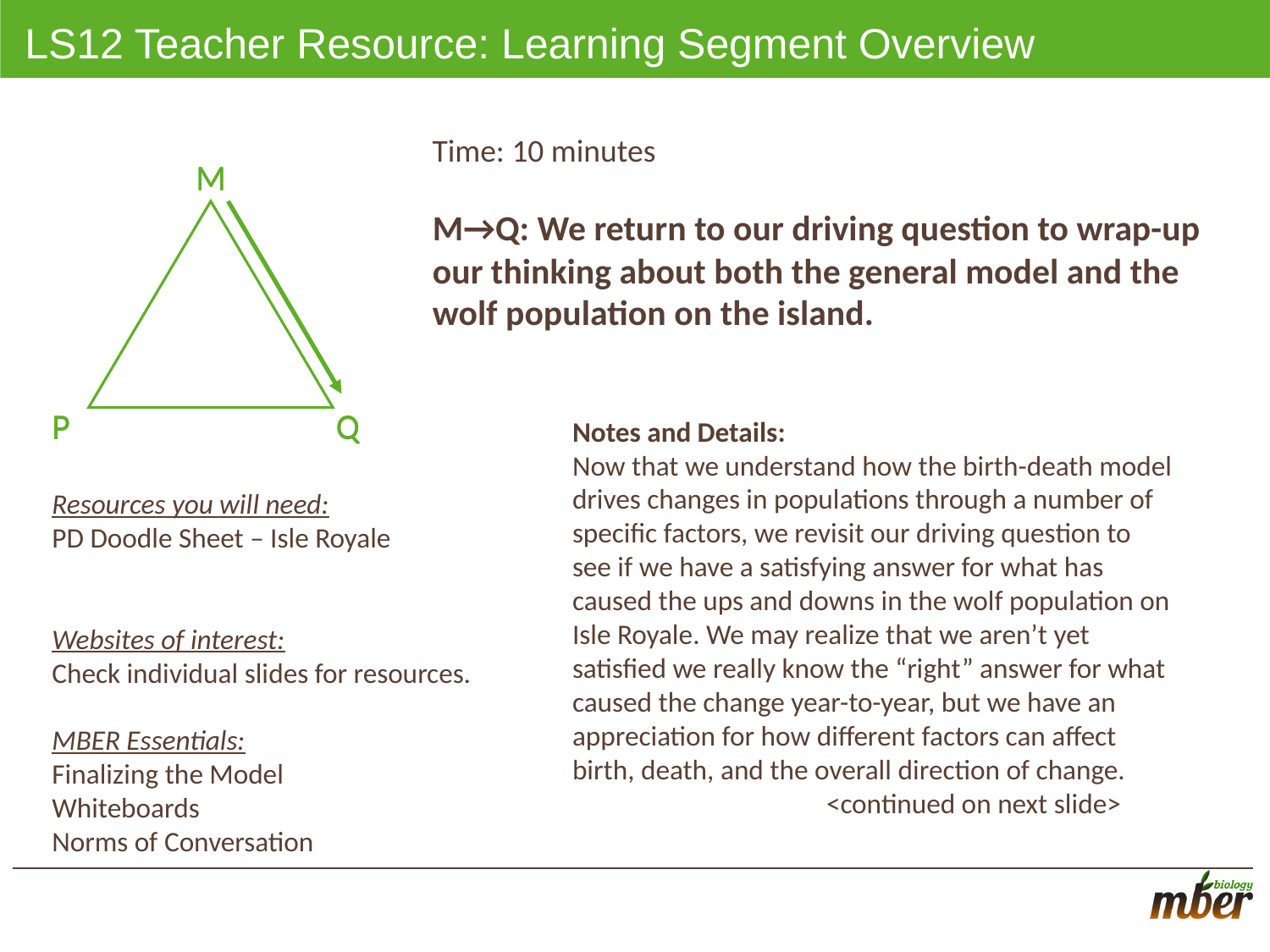

# LS12 Teacher Resource: Learning Segment Overview
Time: 10 minutes
M

Q
P
M
Q
P
M→Q: We return to our driving question to wrap-up our thinking about both the general model and the wolf population on the island.
Notes and Details:
Now that we understand how the birth-death model drives changes in populations through a number of specific factors, we revisit our driving question to see if we have a satisfying answer for what has caused the ups and downs in the wolf population on Isle Royale. We may realize that we aren’t yet satisfied we really know the “right” answer for what caused the change year-to-year, but we have an appreciation for how different factors can affect birth, death, and the overall direction of change.
		<continued on next slide>
Resources you will need:
PD Doodle Sheet – Isle Royale

Websites of interest:
Check individual slides for resources.

MBER Essentials:
Finalizing the Model
Whiteboards
Norms of Conversation